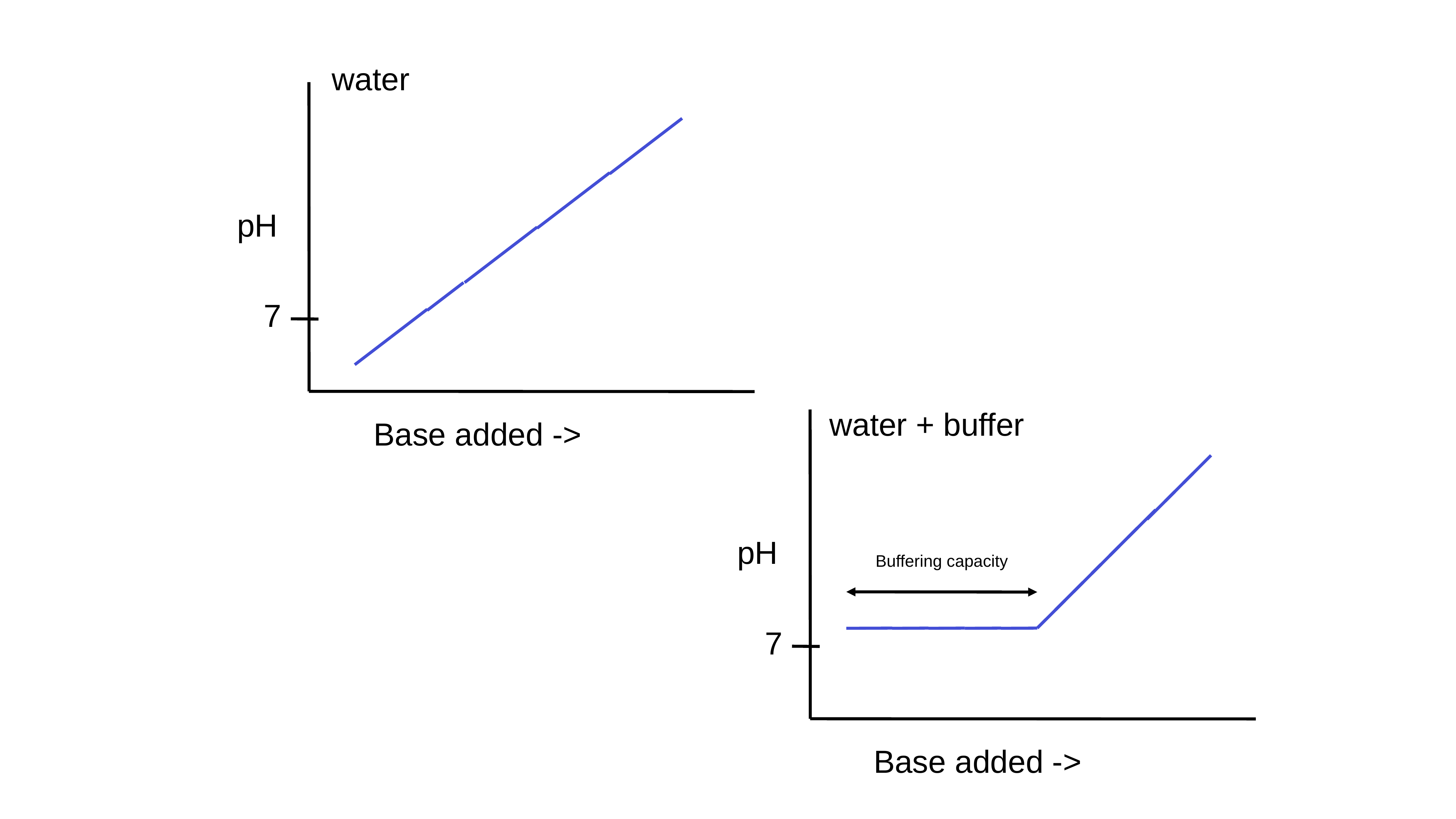

water

pH
7

Base added ->

water + buffer

pH
7

Base added ->

Buffering capacity